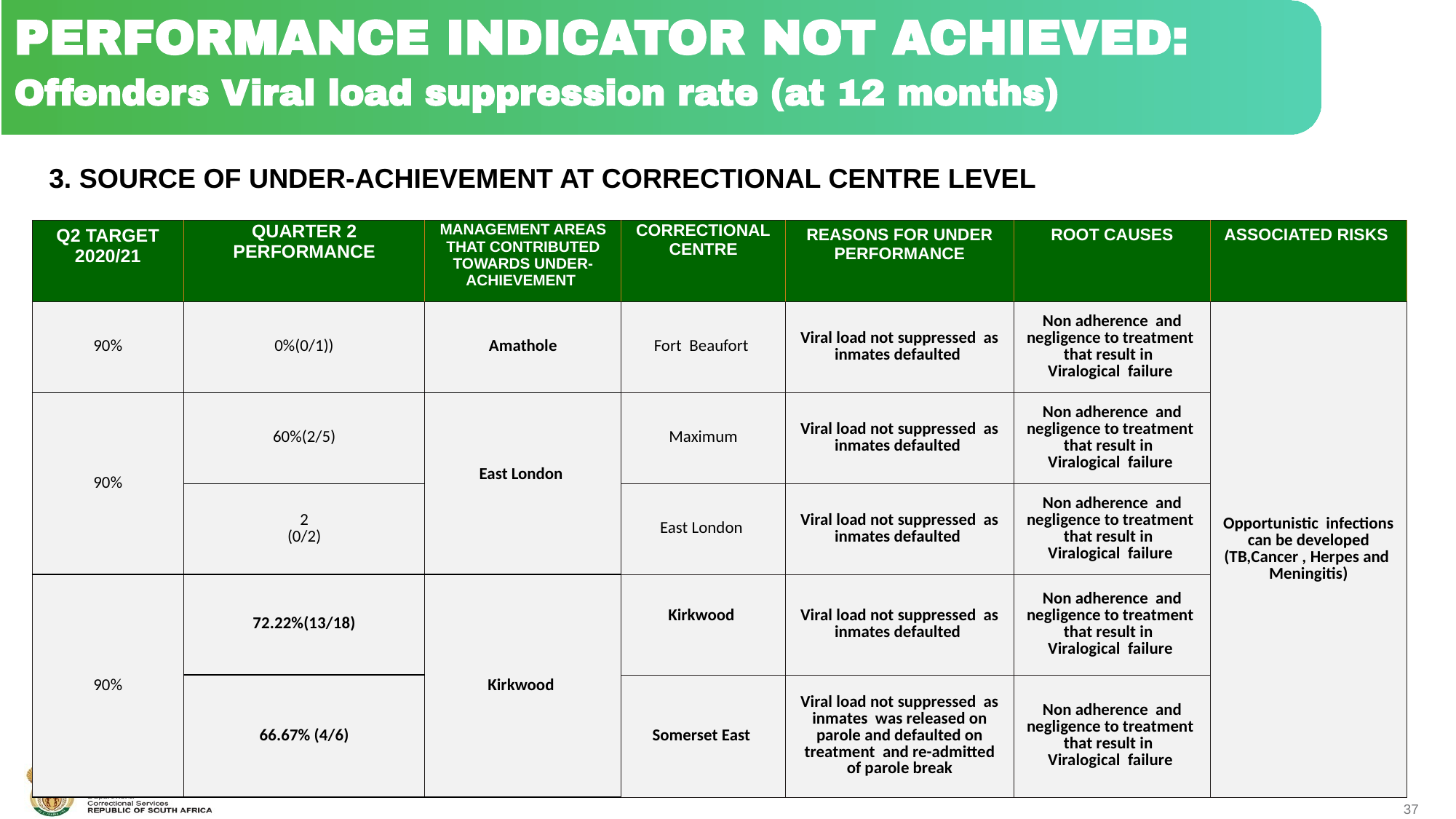

PERFORMANCE INDICATOR NOT ACHIEVED:
Offenders Viral load suppression rate (at 12 months)
     3. SOURCE OF UNDER-ACHIEVEMENT AT CORRECTIONAL CENTRE LEVEL
| Q2 TARGET 2020/21 | QUARTER 2 PERFORMANCE | MANAGEMENT AREAS THAT CONTRIBUTED TOWARDS UNDER-ACHIEVEMENT | CORRECTIONAL CENTRE | REASONS FOR UNDER PERFORMANCE | ROOT CAUSES | ASSOCIATED RISKS |
| --- | --- | --- | --- | --- | --- | --- |
| 90% | 0%(0/1)) | Amathole | Fort Beaufort | Viral load not suppressed as inmates defaulted | Non adherence and negligence to treatment that result in Viralogical failure | Opportunistic infections can be developed (TB,Cancer , Herpes and Meningitis) |
| 90% | 60%(2/5) | East London | Maximum | Viral load not suppressed as inmates defaulted | Non adherence and negligence to treatment that result in Viralogical failure |  |
|  | 2 (0/2) |  | East London | Viral load not suppressed as inmates defaulted | Non adherence and negligence to treatment that result in Viralogical failure |  |
| 90% | 72.22%(13/18) | Kirkwood | Kirkwood | Viral load not suppressed as inmates defaulted | Non adherence and negligence to treatment that result in Viralogical failure |  |
|  | 66.67% (4/6) |  | Somerset East | Viral load not suppressed as inmates was released on parole and defaulted on treatment and re-admitted of parole break | Non adherence and negligence to treatment that result in Viralogical failure |  |